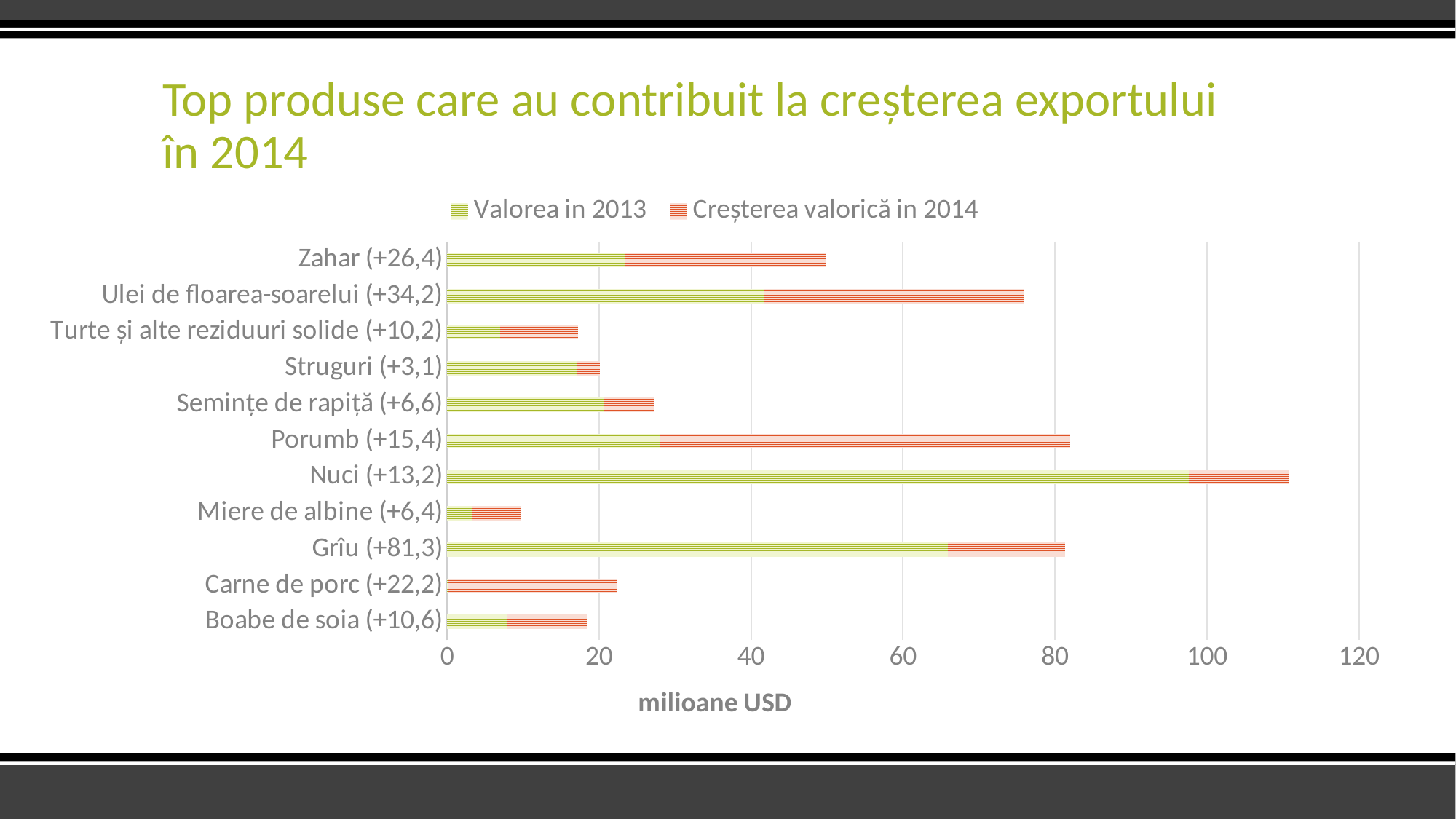

# Top produse care au contribuit la creșterea exportului în 2014

### Chart

| Category | Valorea in 2013  | Creșterea valorică in 2014 |
|---|---|---|
| Boabe de soia (+10,6) | 7.799999999999999 | 10.6 |
| Carne de porc (+22,2) | 0.10000000000000142 | 22.2 |
| Grîu (+81,3) | 65.89999999999999 | 15.4 |
| Miere de albine (+6,4) | 3.299999999999999 | 6.4 |
| Nuci (+13,2) | 97.6 | 13.2 |
| Porumb (+15,4) | 28.1 | 53.9 |
| Semințe de rapiță (+6,6) | 20.700000000000003 | 6.6 |
| Struguri (+3,1) | 17.0 | 3.1 |
| Turte și alte reziduuri solide (+10,2) | 7.0 | 10.200000000000001 |
| Ulei de floarea-soarelui (+34,2) | 41.70000000000001 | 34.2 |
| Zahar (+26,4) | 23.4 | 26.4 |